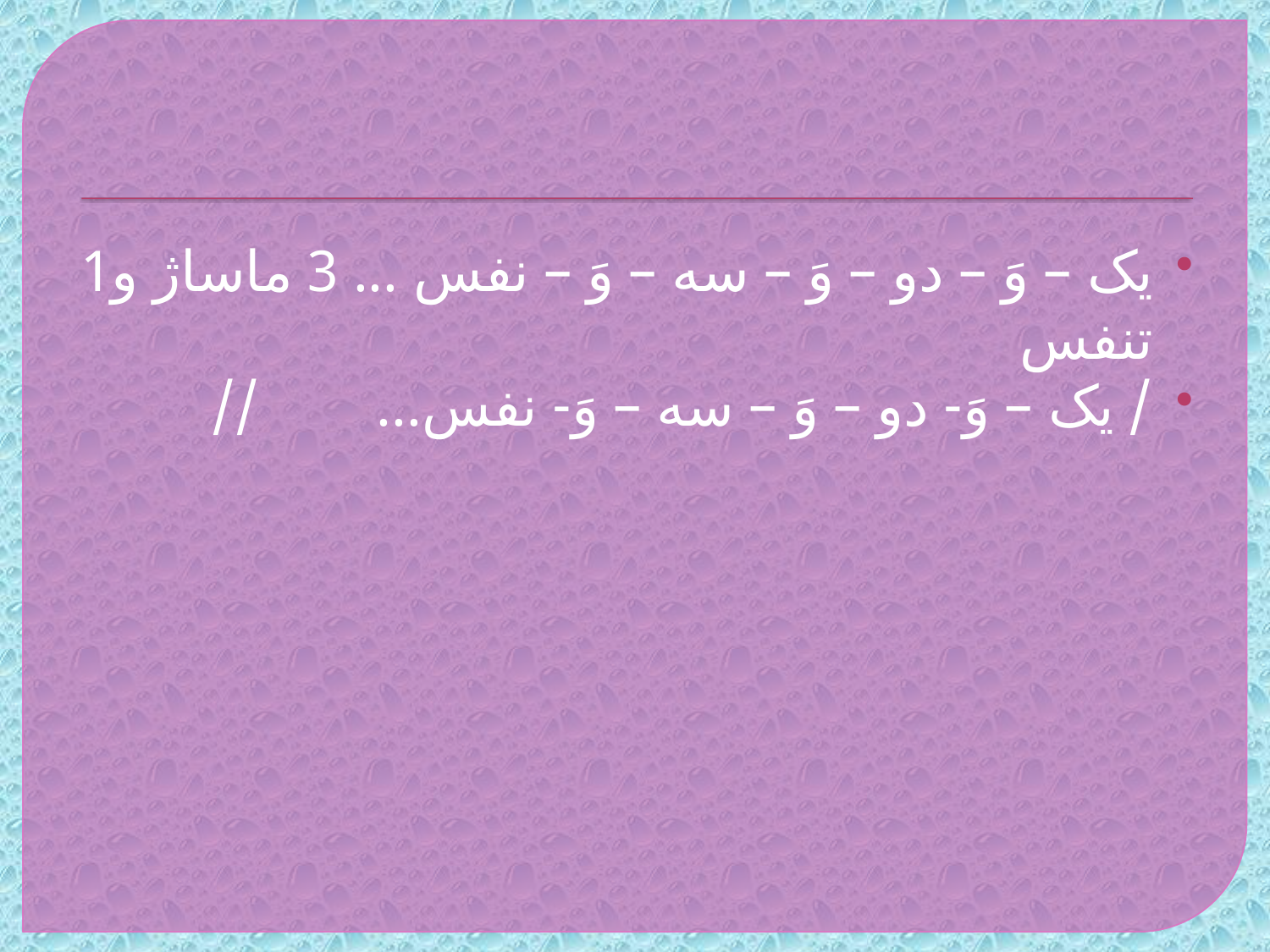

#
یک – وَ – دو – وَ – سه – وَ – نفس ... 3 ماساژ و1 تنفس
/ یک – وَ- دو – وَ – سه – وَ- نفس...        //